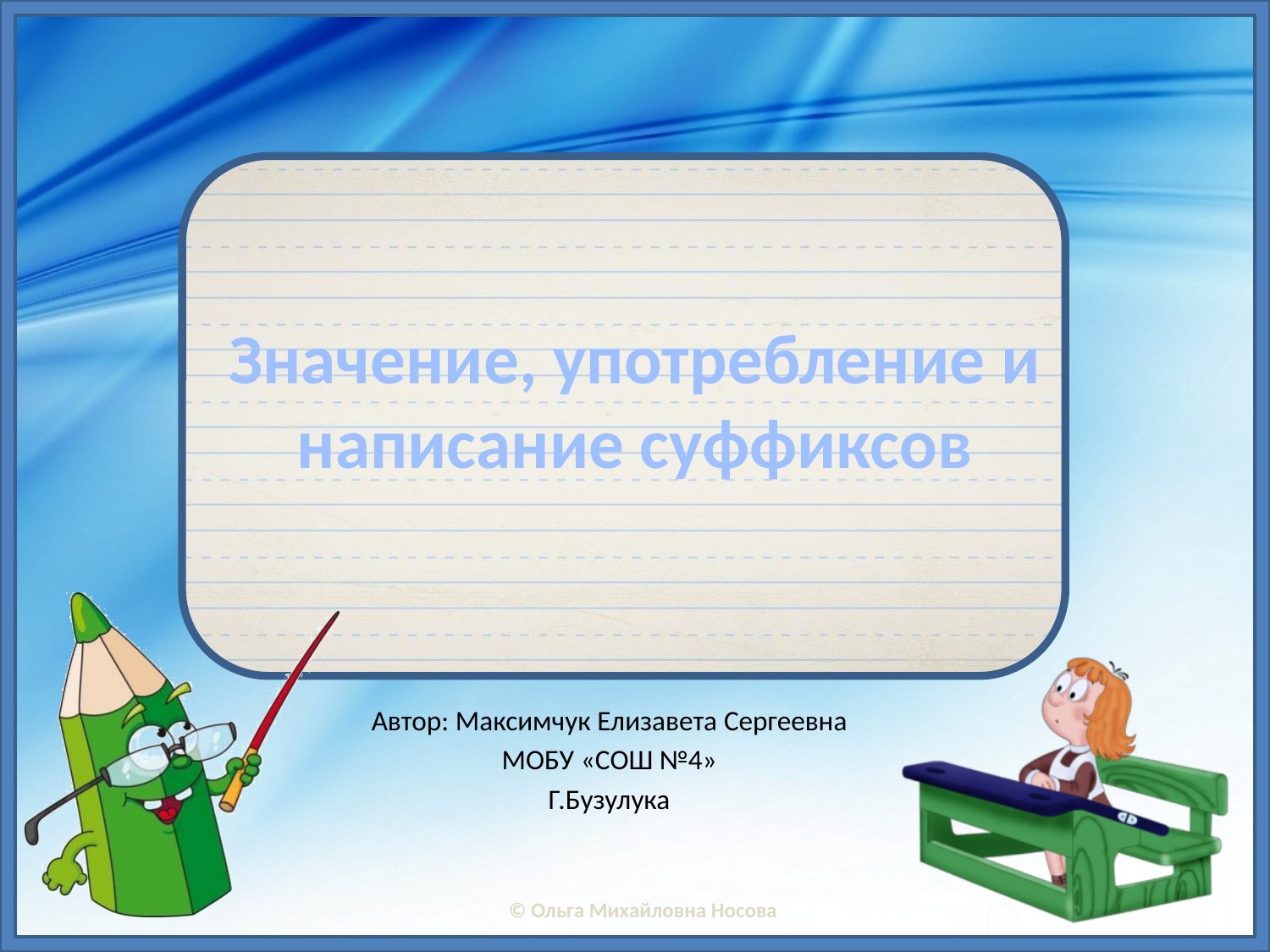

# Значение, употребление и написание суффиксов
Автор: Максимчук Елизавета Сергеевна
МОБУ «СОШ №4»
Г.Бузулука